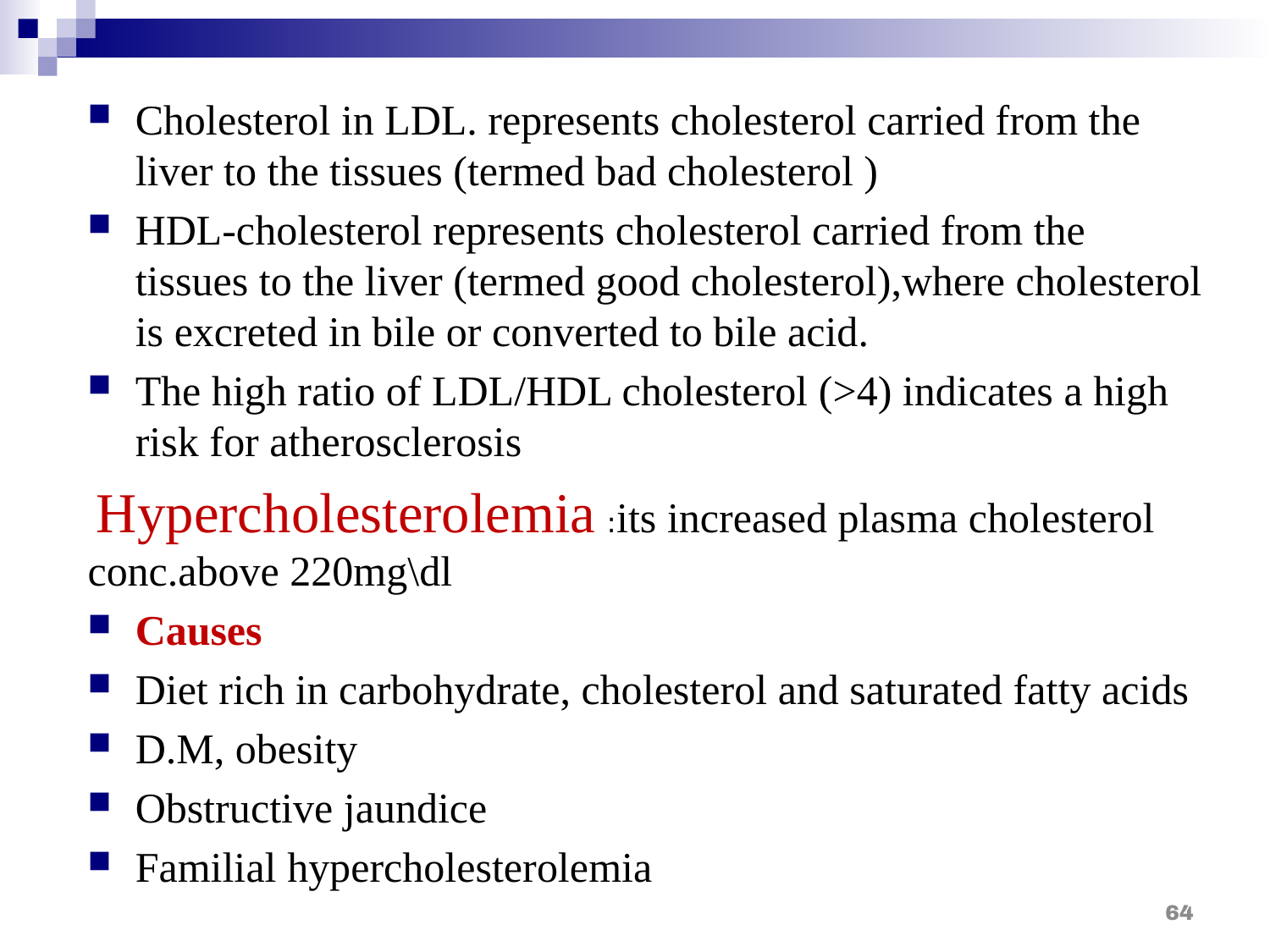

Cholesterol in LDL. represents cholesterol carried from the liver to the tissues (termed bad cholesterol )
HDL-cholesterol represents cholesterol carried from the tissues to the liver (termed good cholesterol),where cholesterol is excreted in bile or converted to bile acid.
The high ratio of LDL/HDL cholesterol (>4) indicates a high risk for atherosclerosis
 Hypercholesterolemia :its increased plasma cholesterol conc.above 220mg\dl
Causes
Diet rich in carbohydrate, cholesterol and saturated fatty acids
D.M, obesity
Obstructive jaundice
Familial hypercholesterolemia
64